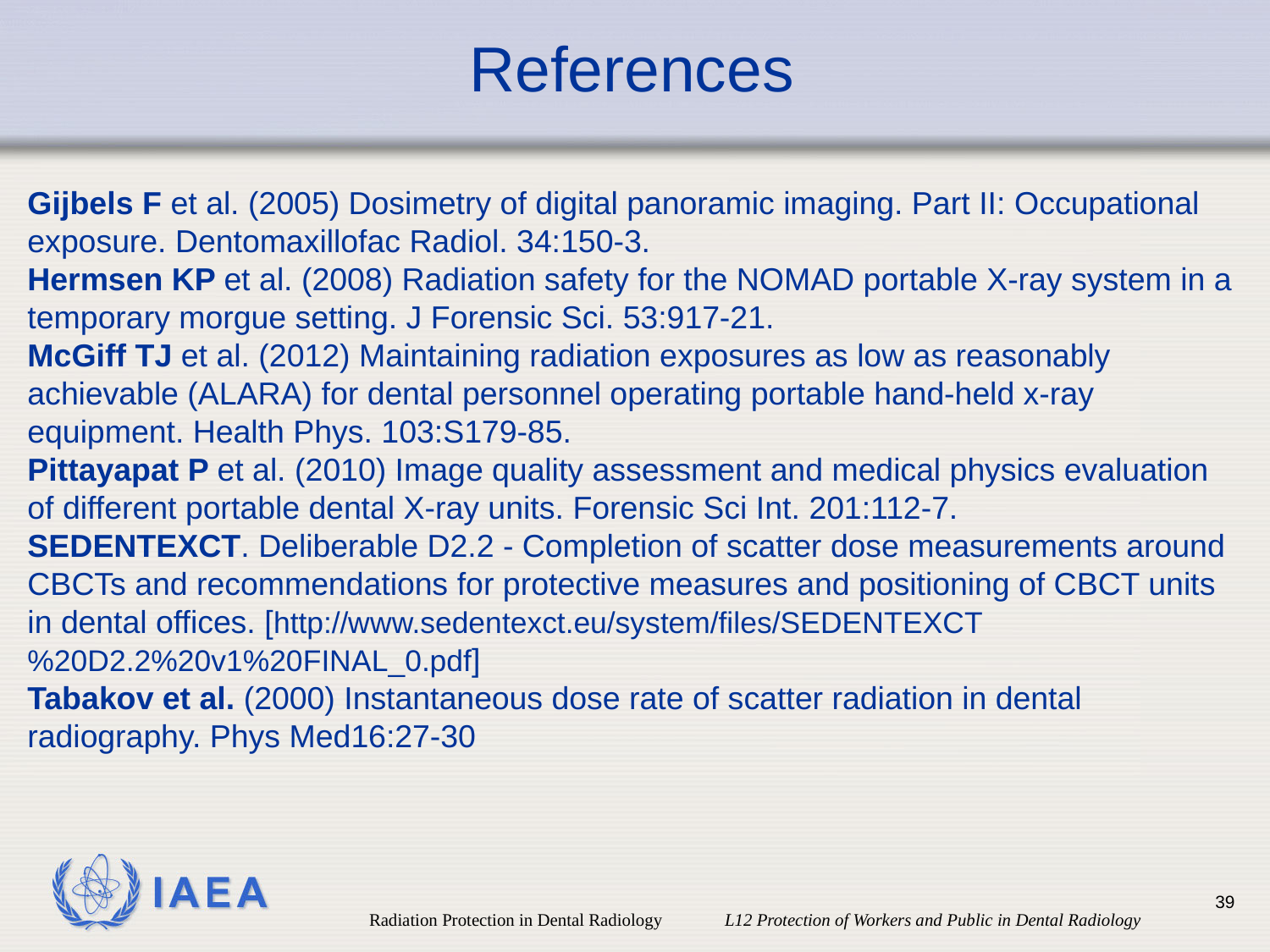

# References
Gijbels F et al. (2005) Dosimetry of digital panoramic imaging. Part II: Occupational exposure. Dentomaxillofac Radiol. 34:150-3.
Hermsen KP et al. (2008) Radiation safety for the NOMAD portable X-ray system in a temporary morgue setting. J Forensic Sci. 53:917-21.
McGiff TJ et al. (2012) Maintaining radiation exposures as low as reasonably achievable (ALARA) for dental personnel operating portable hand-held x-ray equipment. Health Phys. 103:S179-85.
Pittayapat P et al. (2010) Image quality assessment and medical physics evaluation of different portable dental X-ray units. Forensic Sci Int. 201:112-7.
SEDENTEXCT. Deliberable D2.2 - Completion of scatter dose measurements around CBCTs and recommendations for protective measures and positioning of CBCT units in dental offices. [http://www.sedentexct.eu/system/files/SEDENTEXCT%20D2.2%20v1%20FINAL_0.pdf]
Tabakov et al. (2000) Instantaneous dose rate of scatter radiation in dental radiography. Phys Med16:27-30

39
Radiation Protection in Dental Radiology              L12 Protection of Workers and Public in Dental Radiology